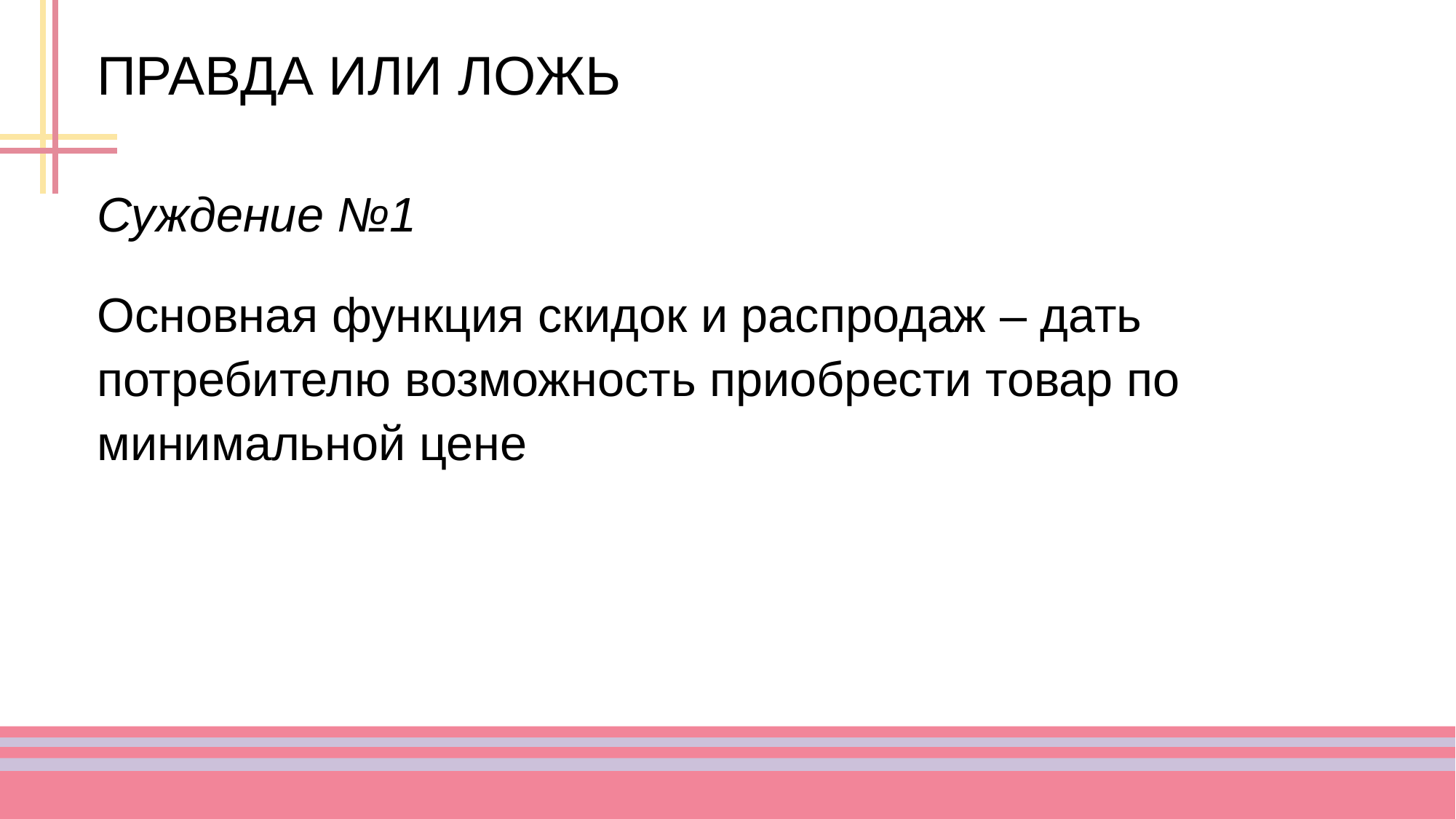

# ПРАВДА ИЛИ ЛОЖЬ
Суждение №1
Основная функция скидок и распродаж – дать потребителю возможность приобрести товар по минимальной цене
23